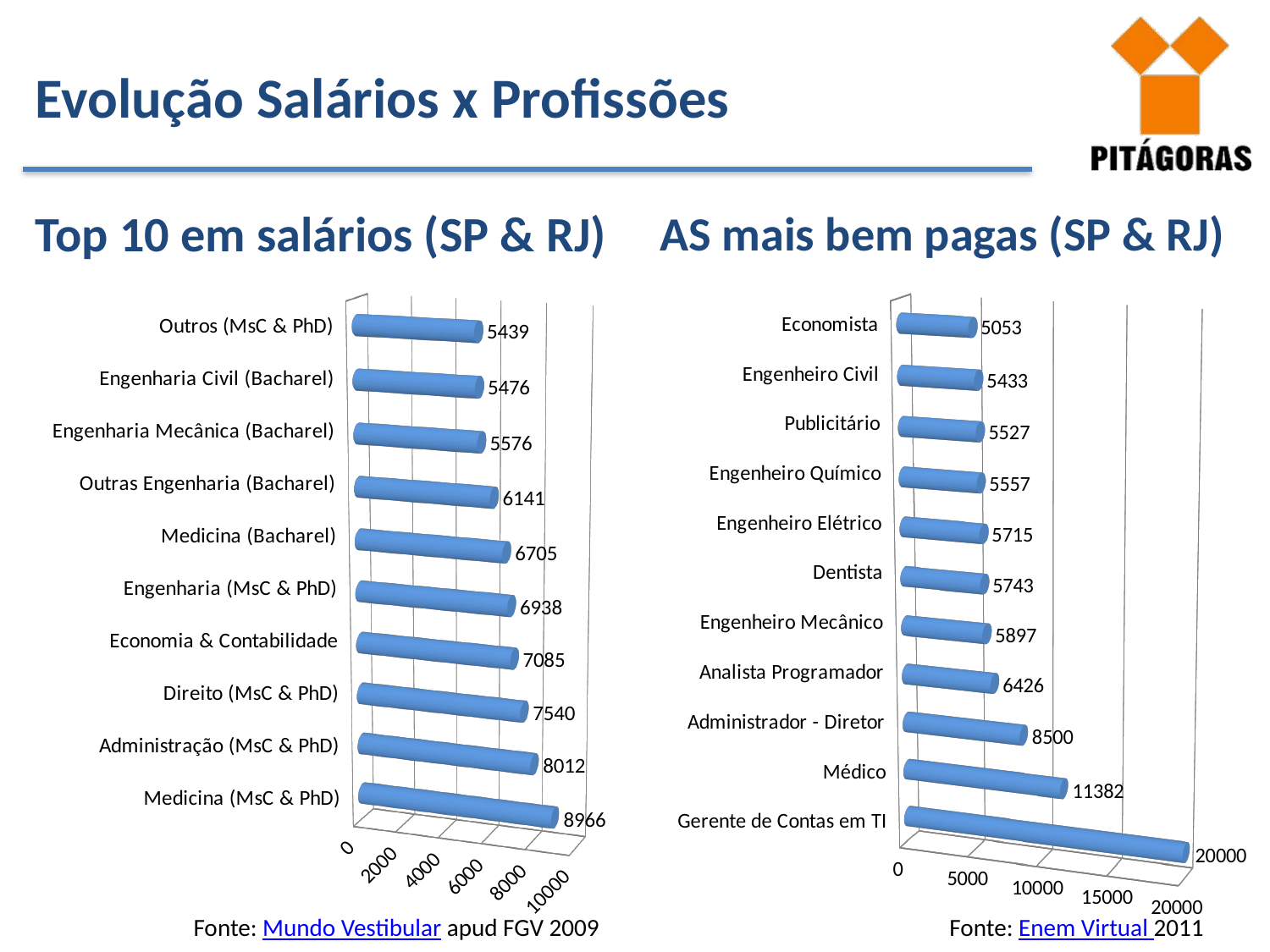

# Evolução Salários x Profissões
Top 10 em salários (SP & RJ)
AS mais bem pagas (SP & RJ)

[unsupported chart]

[unsupported chart]

Fonte: Mundo Vestibular apud FGV 2009
Fonte: Enem Virtual 2011